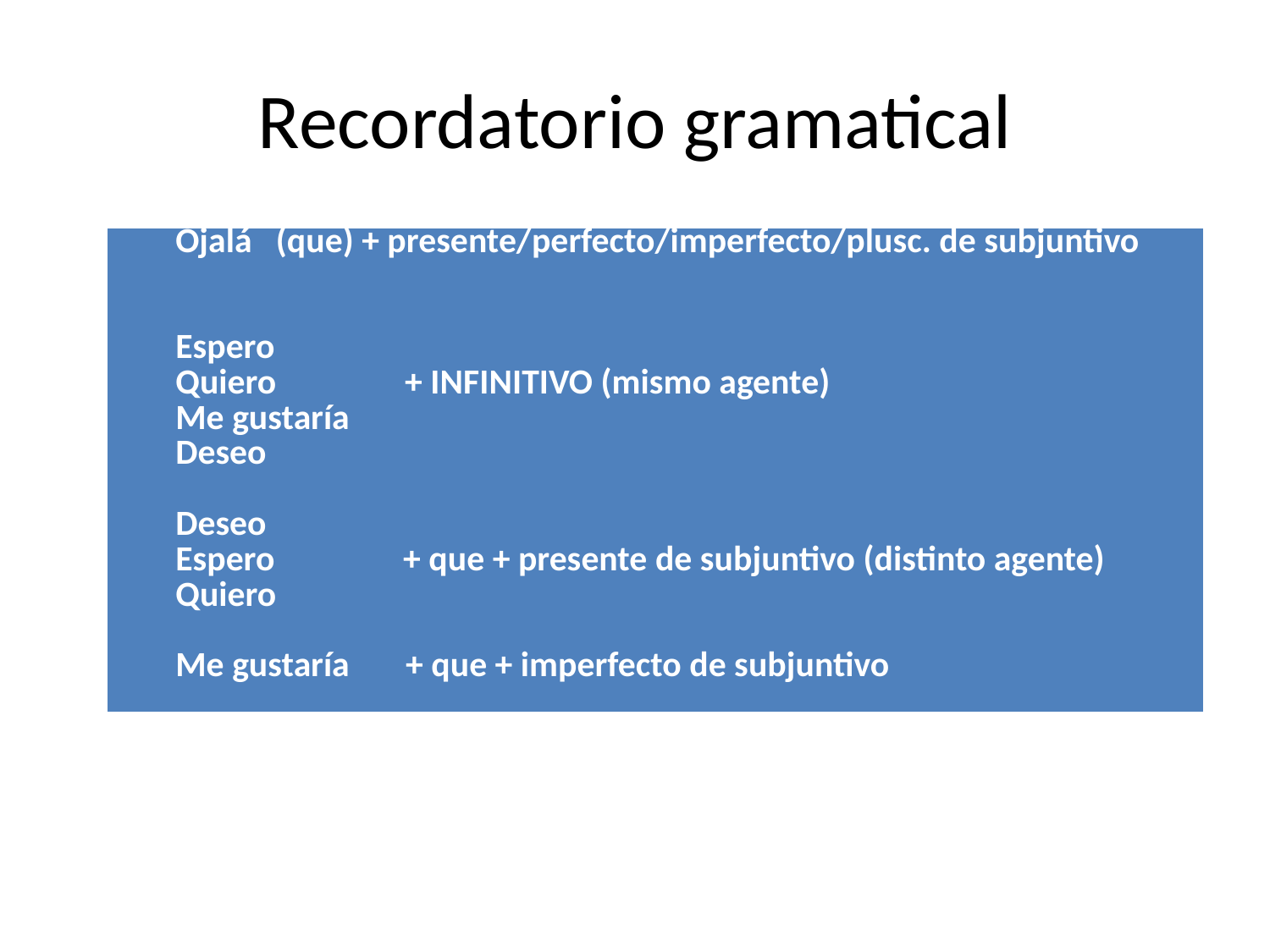

# Recordatorio gramatical
| Ojalá (que) + presente/perfecto/imperfecto/plusc. de subjuntivo Espero Quiero + INFINITIVO (mismo agente) Me gustaría Deseo   Deseo Espero + que + presente de subjuntivo (distinto agente) Quiero Me gustaría + que + imperfecto de subjuntivo |
| --- |